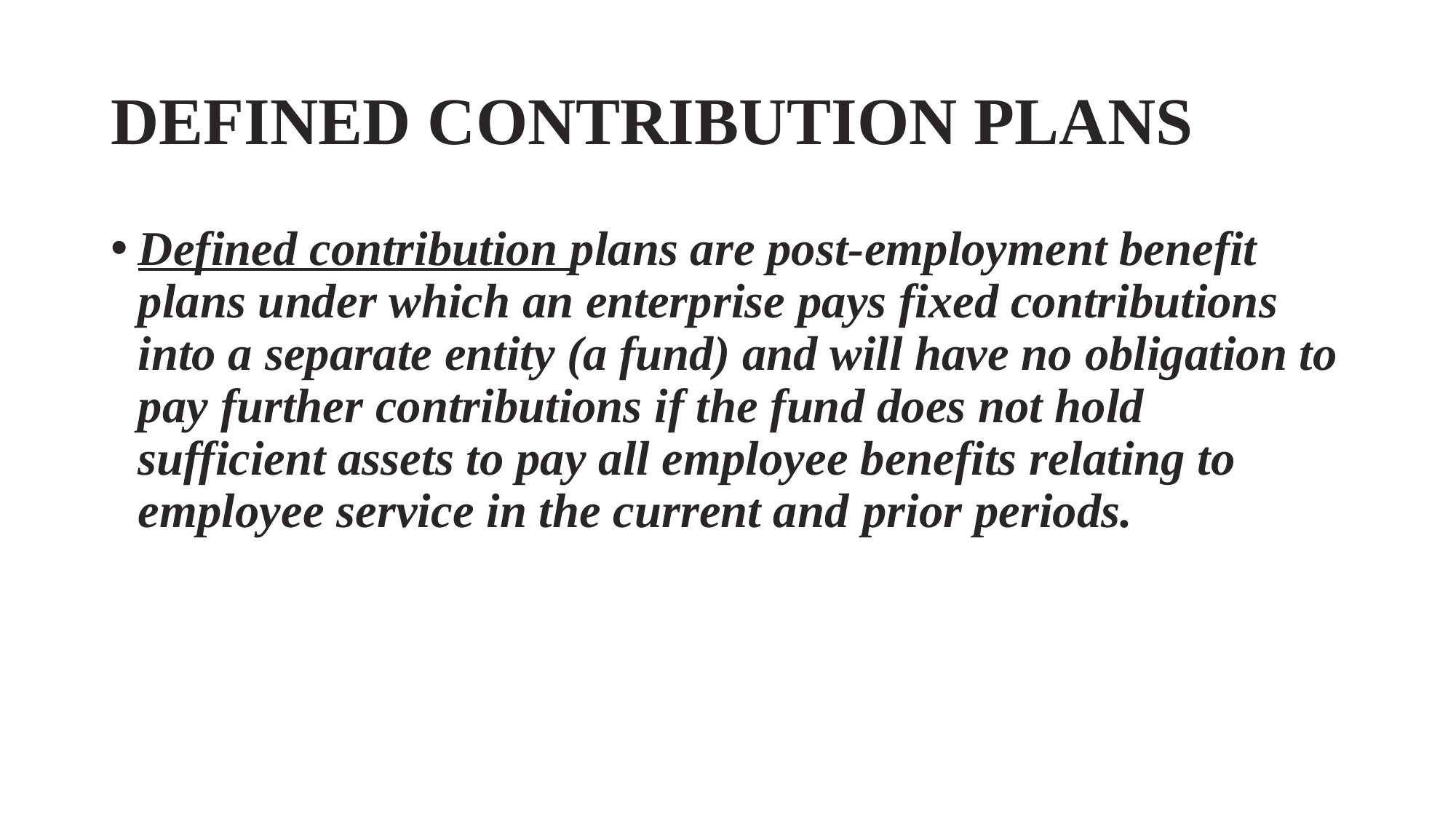

# DEFINED CONTRIBUTION PLANS
Defined contribution plans are post-employment benefit plans under which an enterprise pays fixed contributions into a separate entity (a fund) and will have no obligation to pay further contributions if the fund does not hold sufficient assets to pay all employee benefits relating to employee service in the current and prior periods.